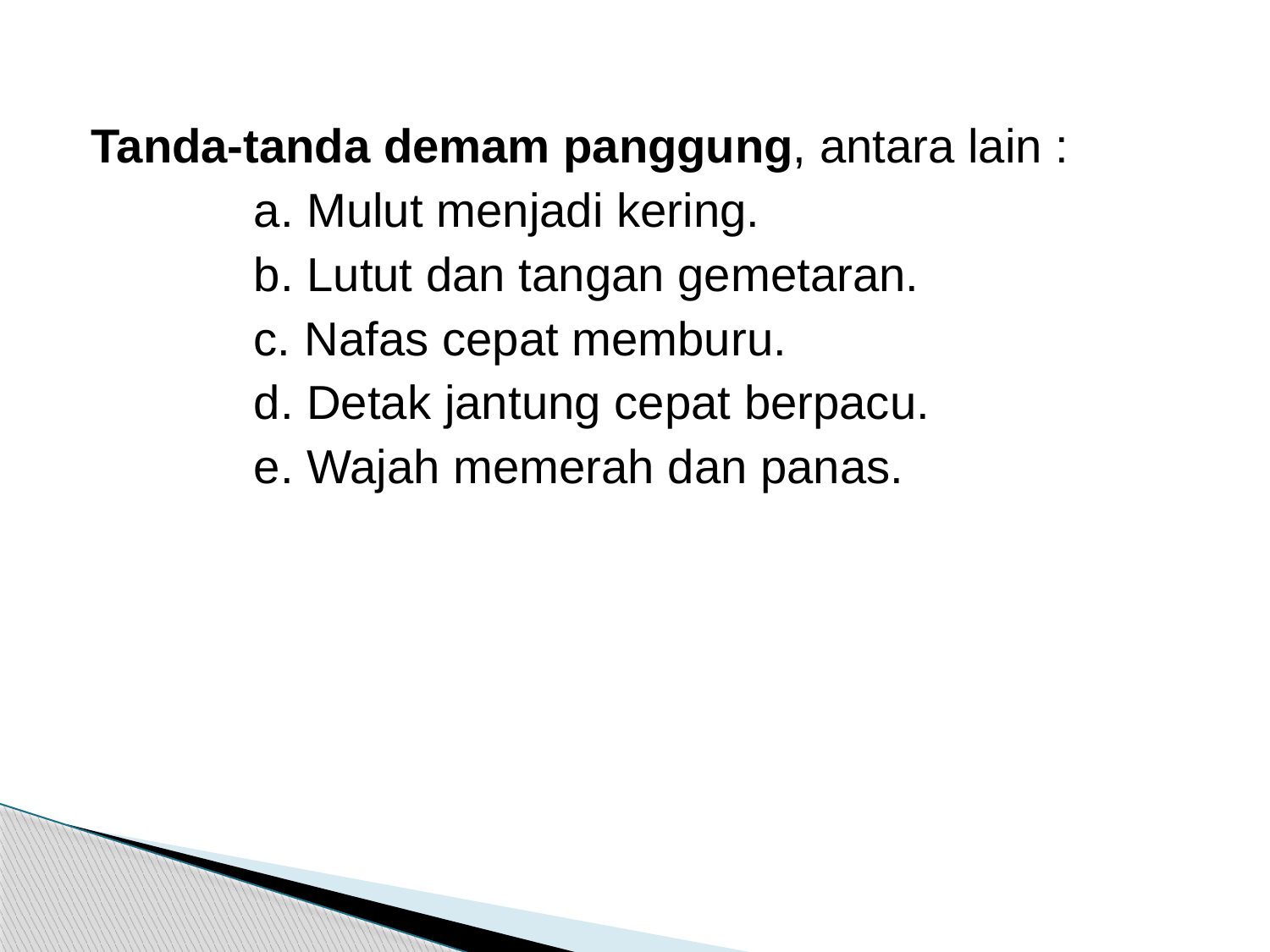

Tanda-tanda demam panggung, antara lain :
		a. Mulut menjadi kering.
		b. Lutut dan tangan gemetaran.
		c. Nafas cepat memburu.
		d. Detak jantung cepat berpacu.
		e. Wajah memerah dan panas.